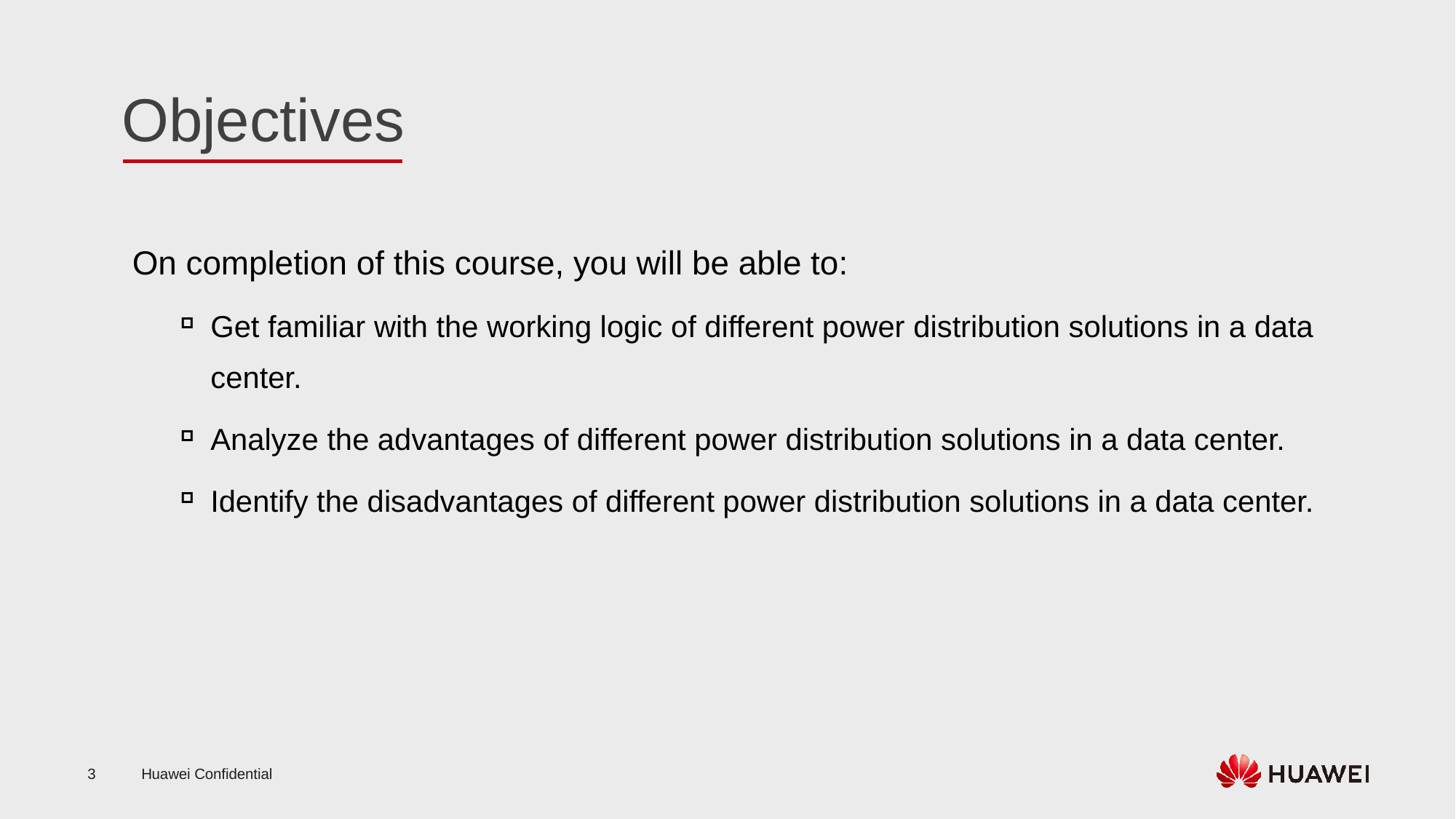

On completion of this course, you will be able to:
Get familiar with the working logic of different power distribution solutions in a data center.
Analyze the advantages of different power distribution solutions in a data center.
Identify the disadvantages of different power distribution solutions in a data center.